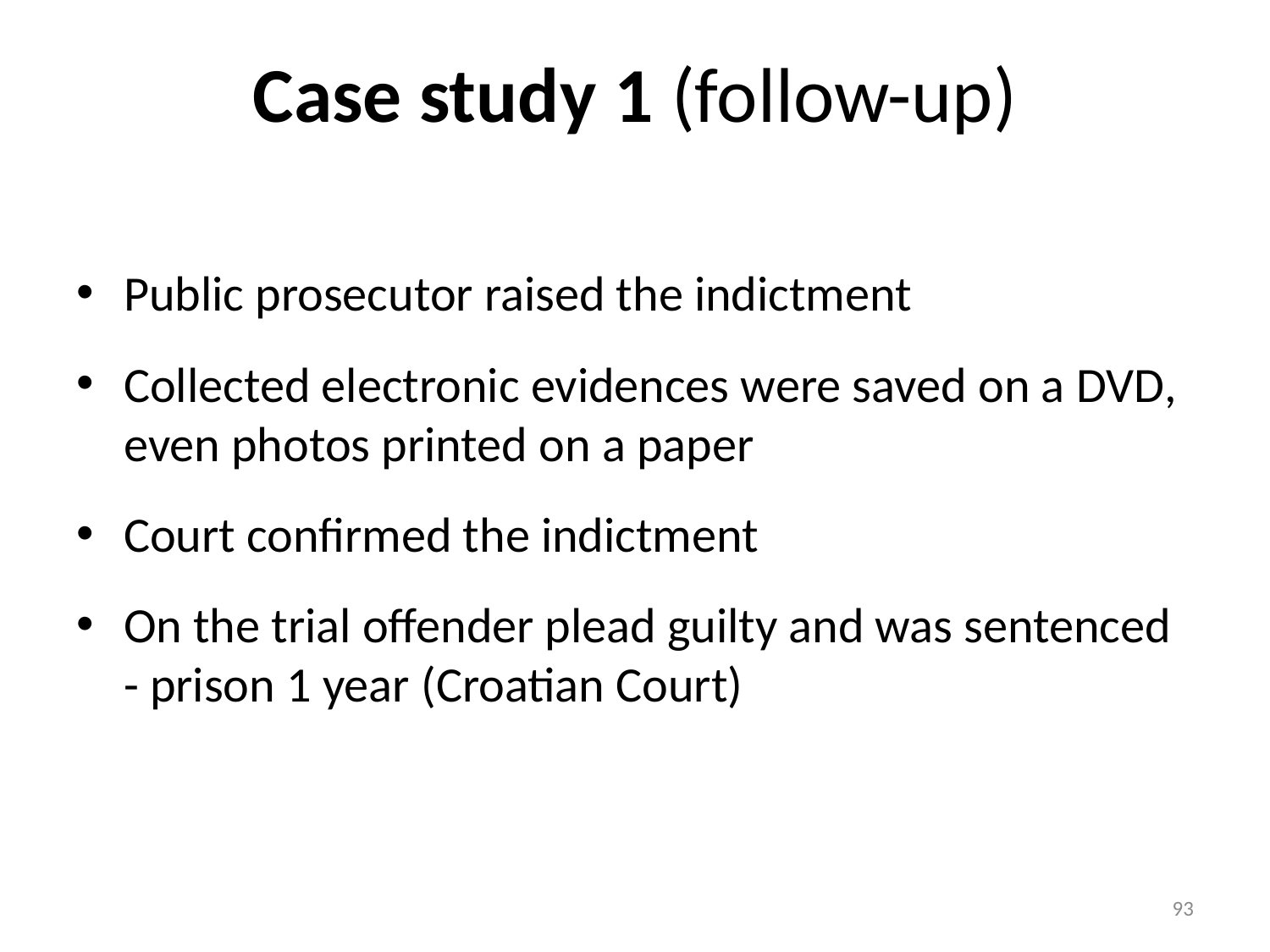

# Case study 1 (follow-up)
Public prosecutor raised the indictment
Collected electronic evidences were saved on a DVD, even photos printed on a paper
Court confirmed the indictment
On the trial offender plead guilty and was sentenced - prison 1 year (Croatian Court)

93